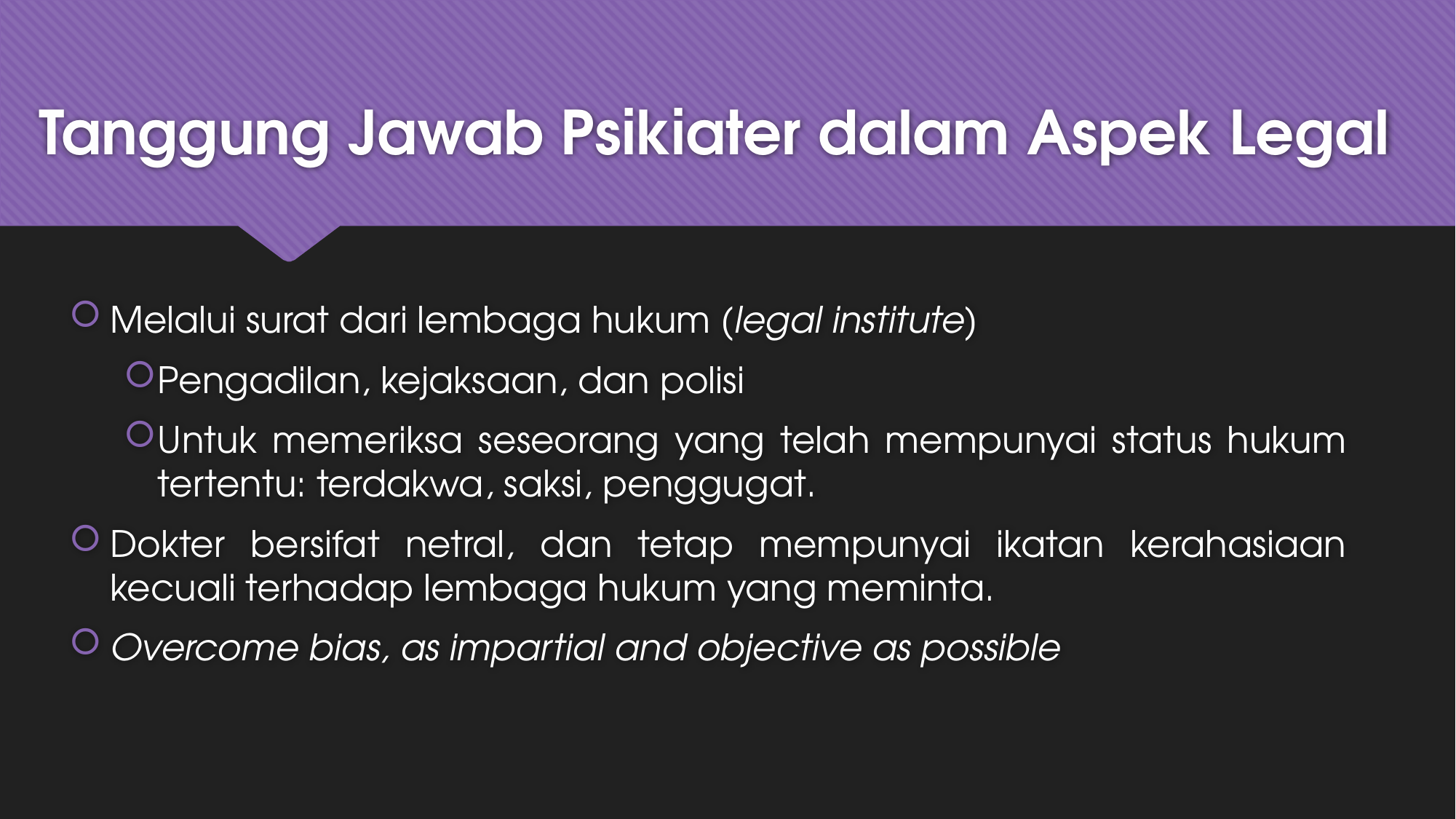

# Tanggung Jawab Psikiater dalam Aspek Legal
Melalui surat dari lembaga hukum (legal institute)
Pengadilan, kejaksaan, dan polisi
Untuk memeriksa seseorang yang telah mempunyai status hukum tertentu: terdakwa, saksi, penggugat.
Dokter bersifat netral, dan tetap mempunyai ikatan kerahasiaan kecuali terhadap lembaga hukum yang meminta.
Overcome bias, as impartial and objective as possible